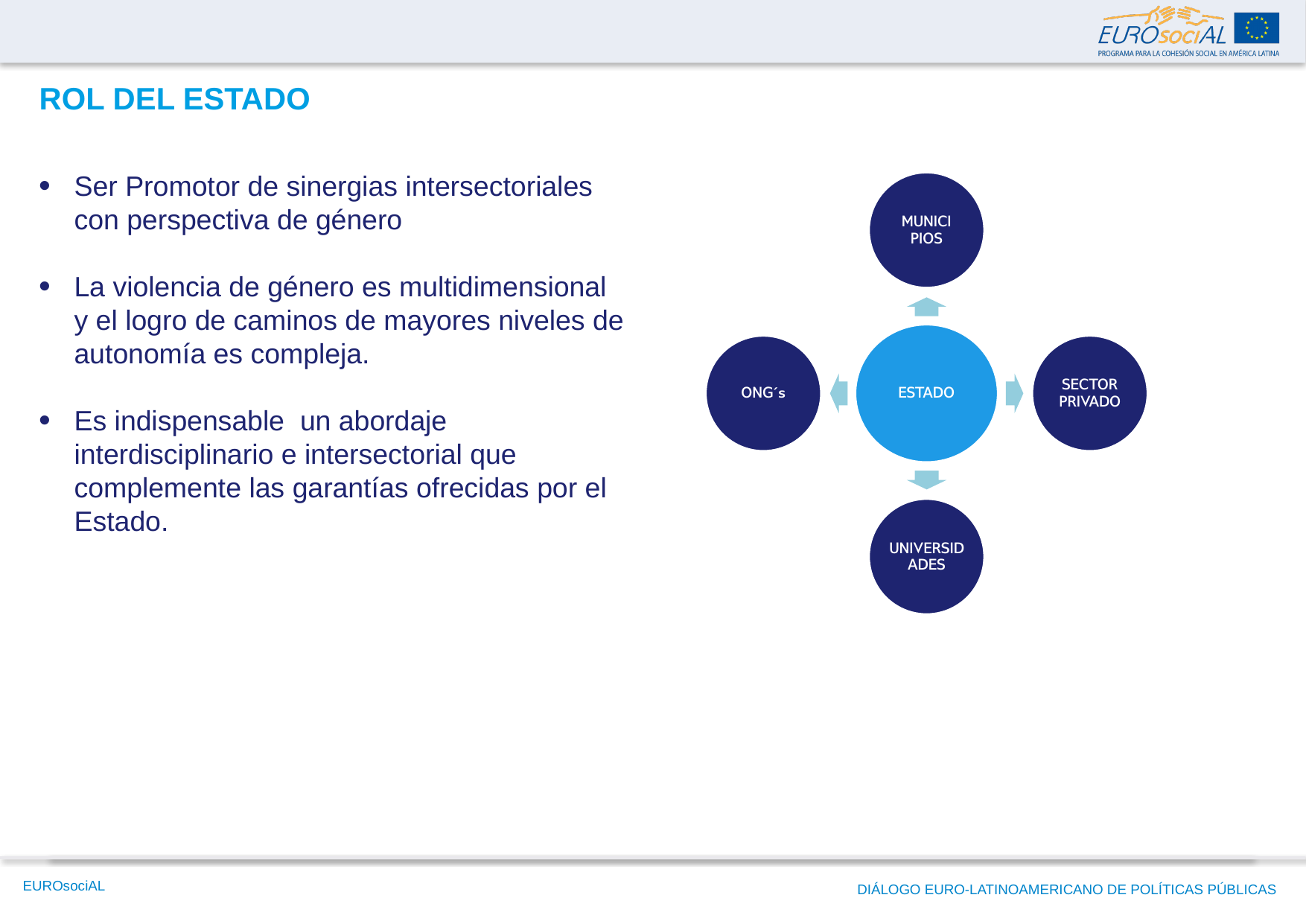

ROL DEL ESTADO

Ser Promotor de sinergias intersectoriales con perspectiva de género

La violencia de género es multidimensional y el logro de caminos de mayores niveles de autonomía es compleja.

Es indispensable  un abordaje interdisciplinario e intersectorial que complemente las garantías ofrecidas por el Estado.

ESTADO

MUNICI PIOS

SECTOR PRIVADO

UNIVERSIDADES

ONG´s